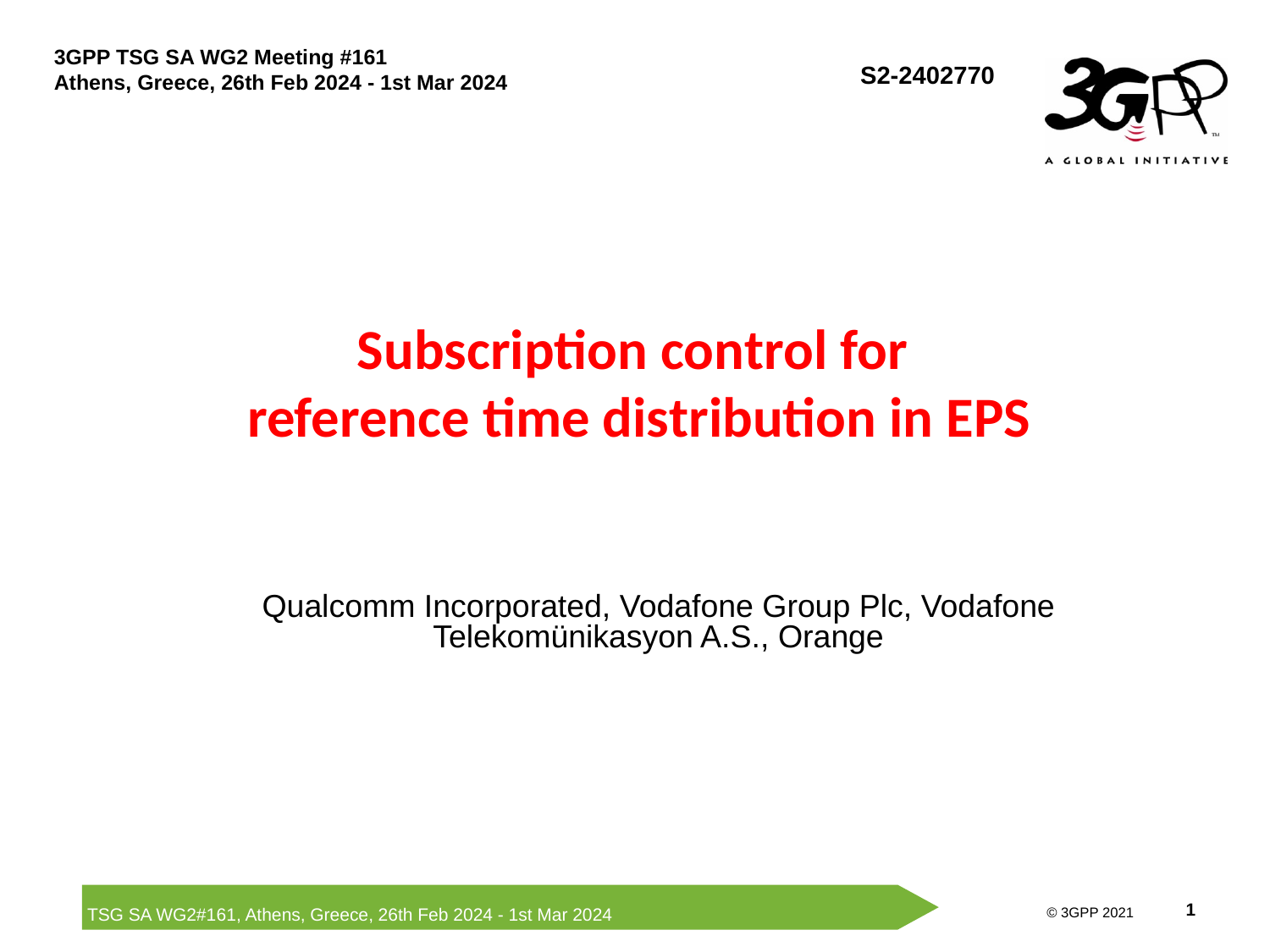

S2-2402770
# Subscription control for reference time distribution in EPS
Qualcomm Incorporated, Vodafone Group Plc, Vodafone Telekomünikasyon A.S., Orange